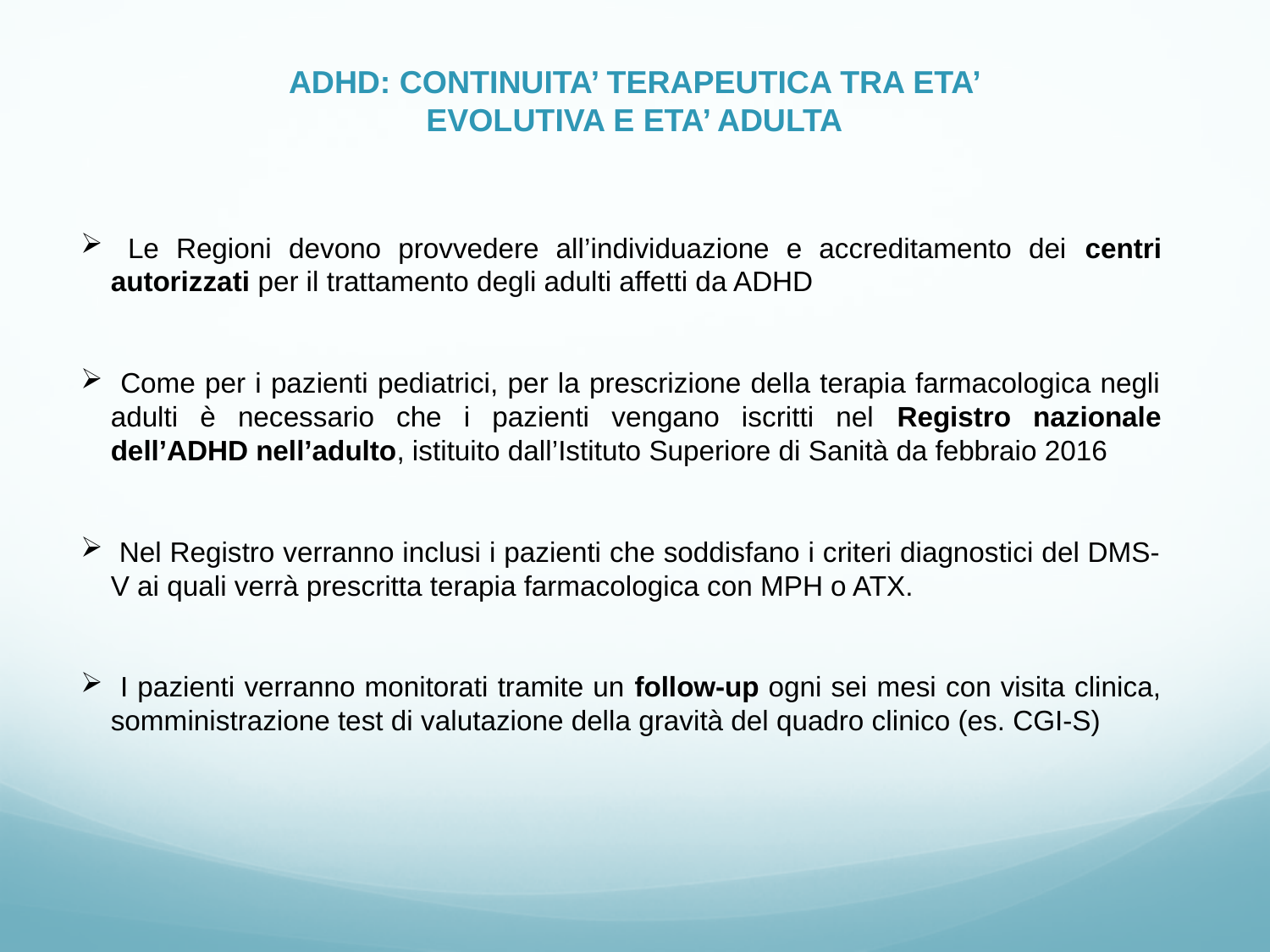

ADHD: CONTINUITA’ TERAPEUTICA TRA ETA’ EVOLUTIVA E ETA’ ADULTA

 Le Regioni devono provvedere all’individuazione e accreditamento dei centri autorizzati per il trattamento degli adulti affetti da ADHD

 Come per i pazienti pediatrici, per la prescrizione della terapia farmacologica negli adulti è necessario che i pazienti vengano iscritti nel Registro nazionale dell’ADHD nell’adulto, istituito dall’Istituto Superiore di Sanità da febbraio 2016

 Nel Registro verranno inclusi i pazienti che soddisfano i criteri diagnostici del DMS-V ai quali verrà prescritta terapia farmacologica con MPH o ATX.

 I pazienti verranno monitorati tramite un follow-up ogni sei mesi con visita clinica, somministrazione test di valutazione della gravità del quadro clinico (es. CGI-S)